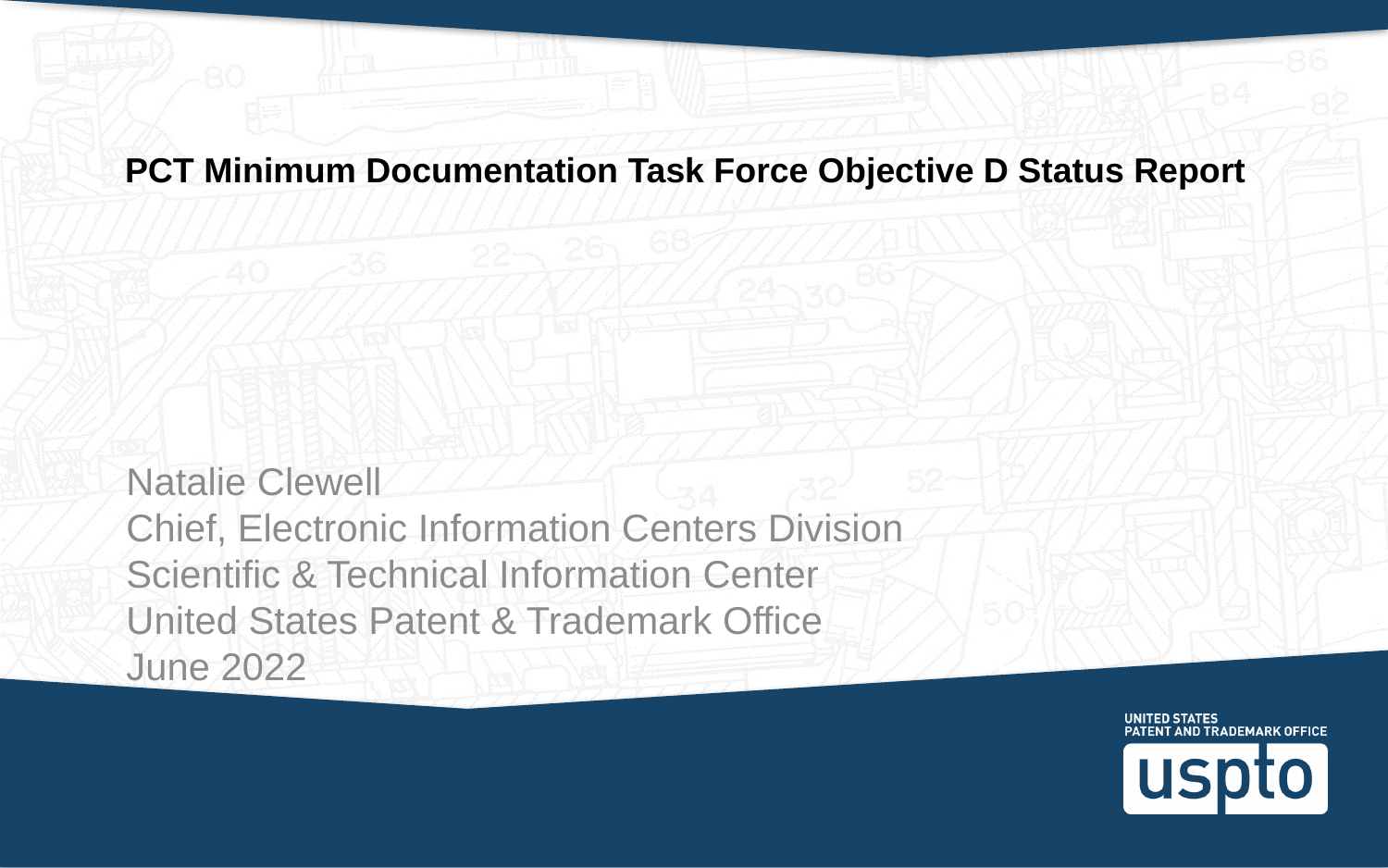

# PCT Minimum Documentation Task Force Objective D Status Report
Natalie Clewell
Chief, Electronic Information Centers Division
Scientific & Technical Information Center
United States Patent & Trademark Office
June 2022